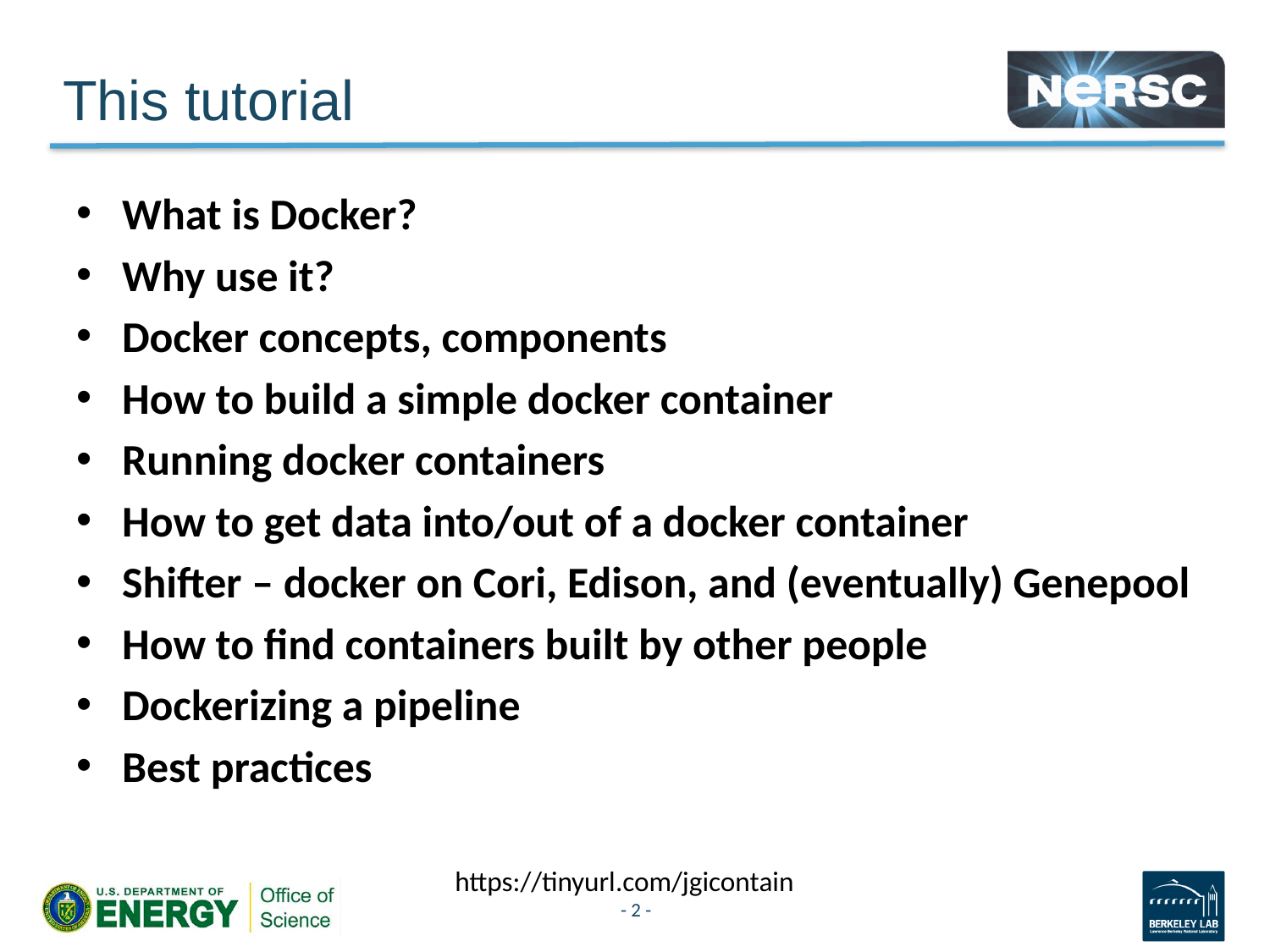

# This tutorial
What is Docker?
Why use it?
Docker concepts, components
How to build a simple docker container
Running docker containers
How to get data into/out of a docker container
Shifter – docker on Cori, Edison, and (eventually) Genepool
How to find containers built by other people
Dockerizing a pipeline
Best practices
https://tinyurl.com/jgicontain
- 2 -